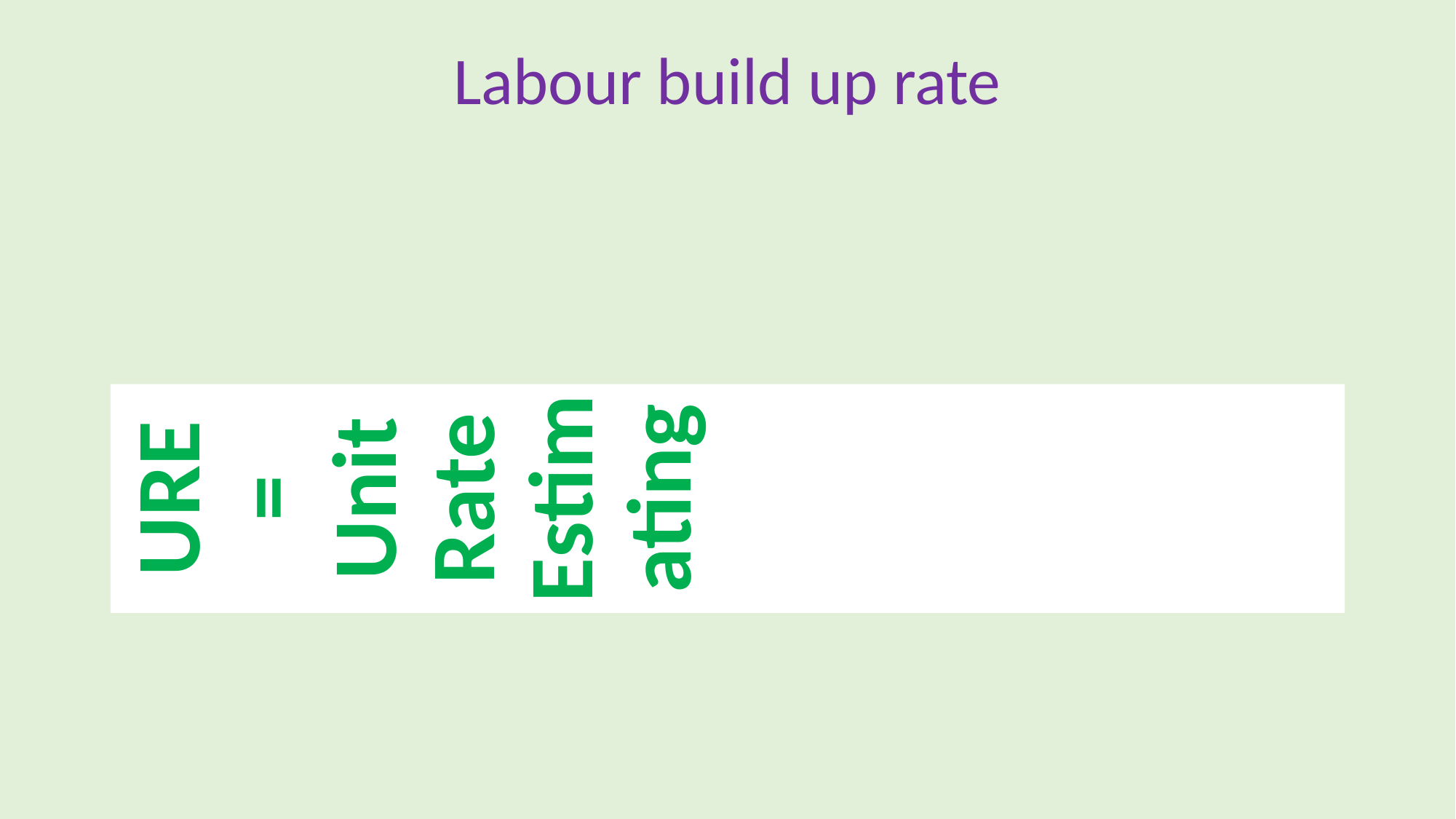

URE = Unit Rate Estimating
# Labour build up rate